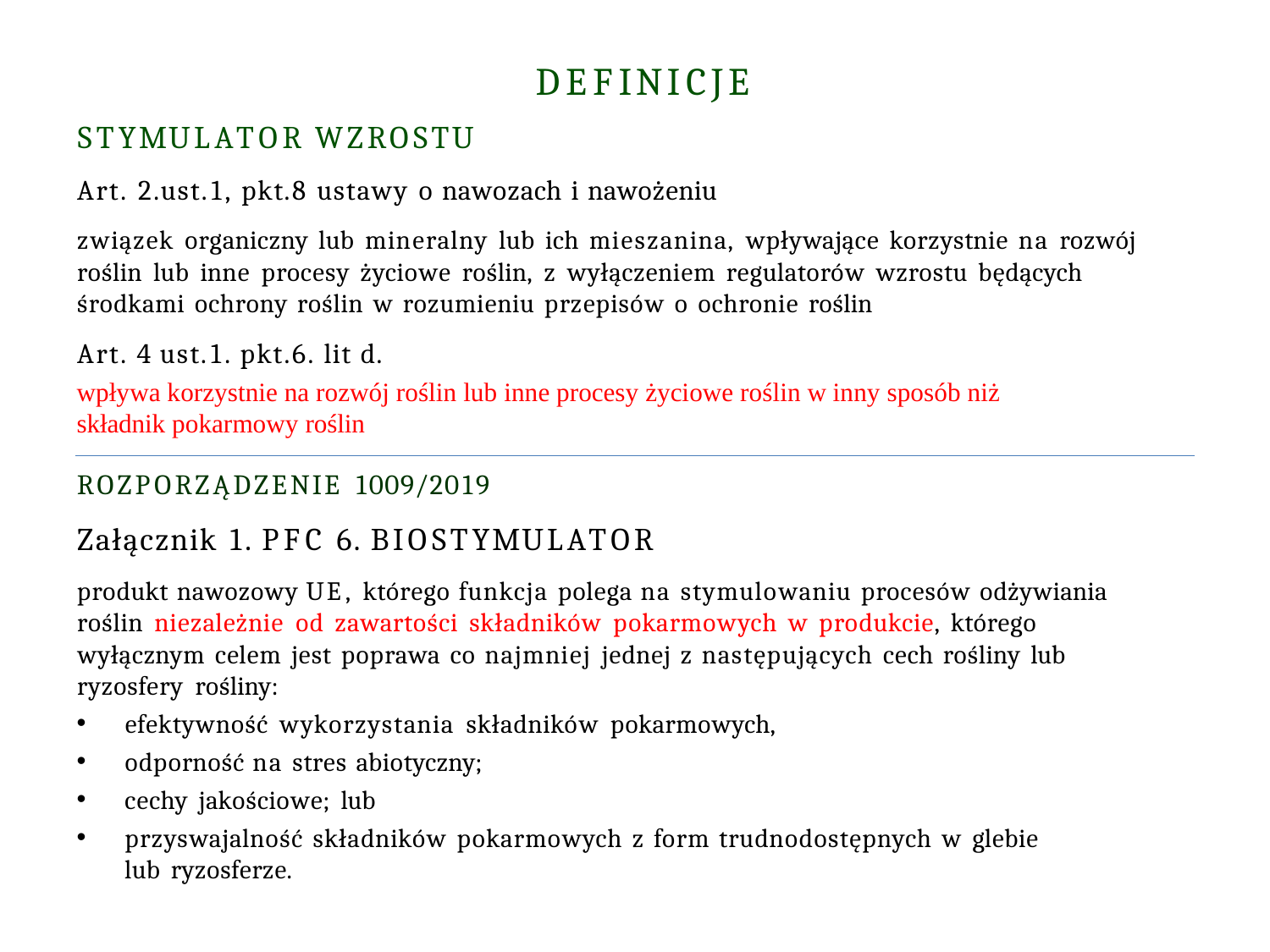

# DEFINICJE
STYMULATOR WZROSTU
Art. 2.ust.1, pkt.8 ustawy o nawozach i nawożeniu
związek organiczny lub mineralny lub ich mieszanina, wpływające korzystnie na rozwój roślin lub inne procesy życiowe roślin, z wyłączeniem regulatorów wzrostu będących środkami ochrony roślin w rozumieniu przepisów o ochronie roślin
Art. 4 ust.1. pkt.6. lit d.
wpływa korzystnie na rozwój roślin lub inne procesy życiowe roślin w inny sposób niż składnik pokarmowy roślin
ROZPORZĄDZENIE 1009/2019
Załącznik 1. PFC 6. BIOSTYMULATOR
produkt nawozowy UE, którego funkcja polega na stymulowaniu procesów odżywiania roślin niezależnie od zawartości składników pokarmowych w produkcie, którego wyłącznym celem jest poprawa co najmniej jednej z następujących cech rośliny lub
ryzosfery rośliny:
efektywność wykorzystania składników pokarmowych,
odporność na stres abiotyczny;
cechy jakościowe; lub
przyswajalność składników pokarmowych z form trudnodostępnych w glebie lub ryzosferze.